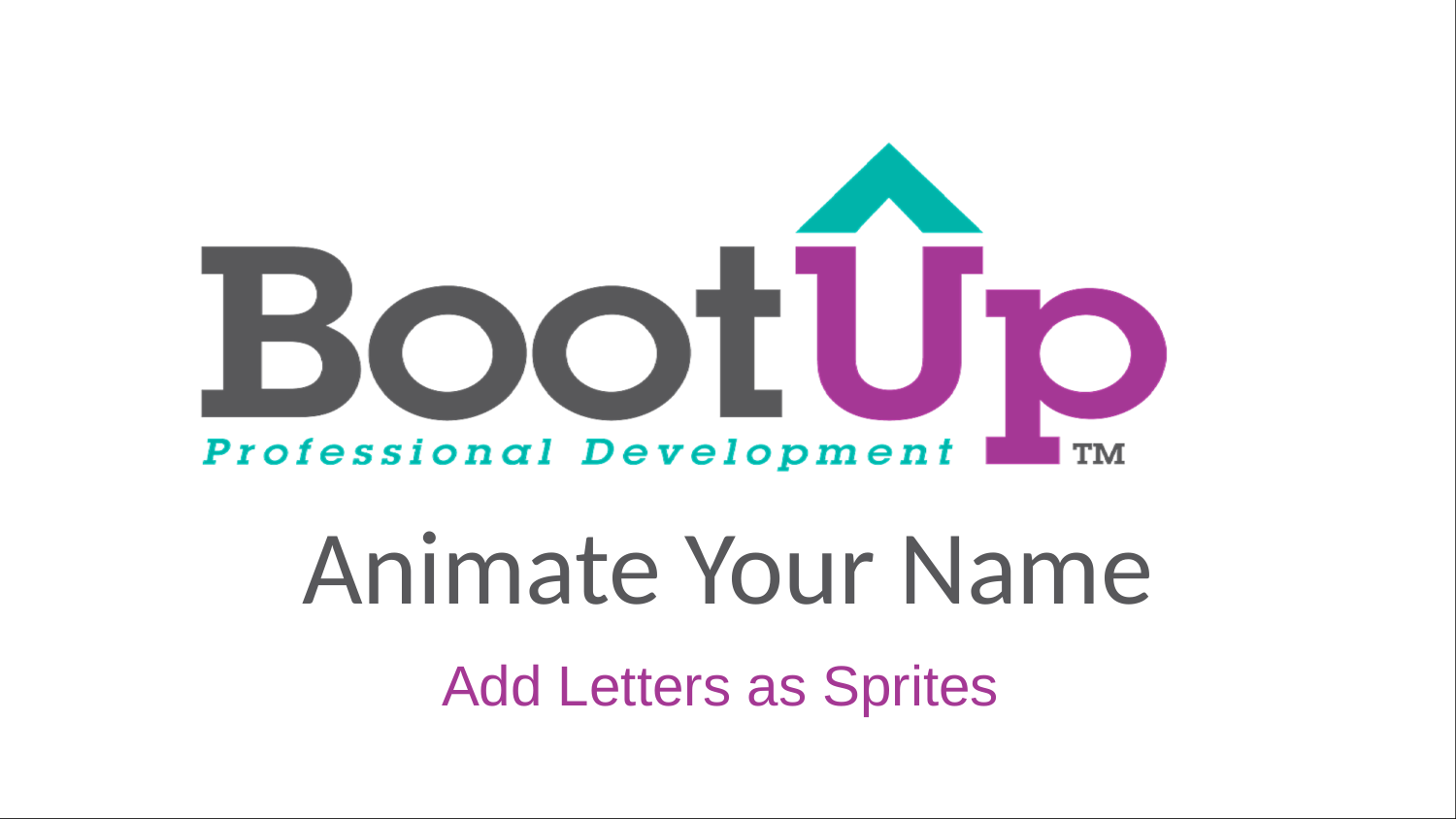

# Animate Your Name
Add Letters as Sprites